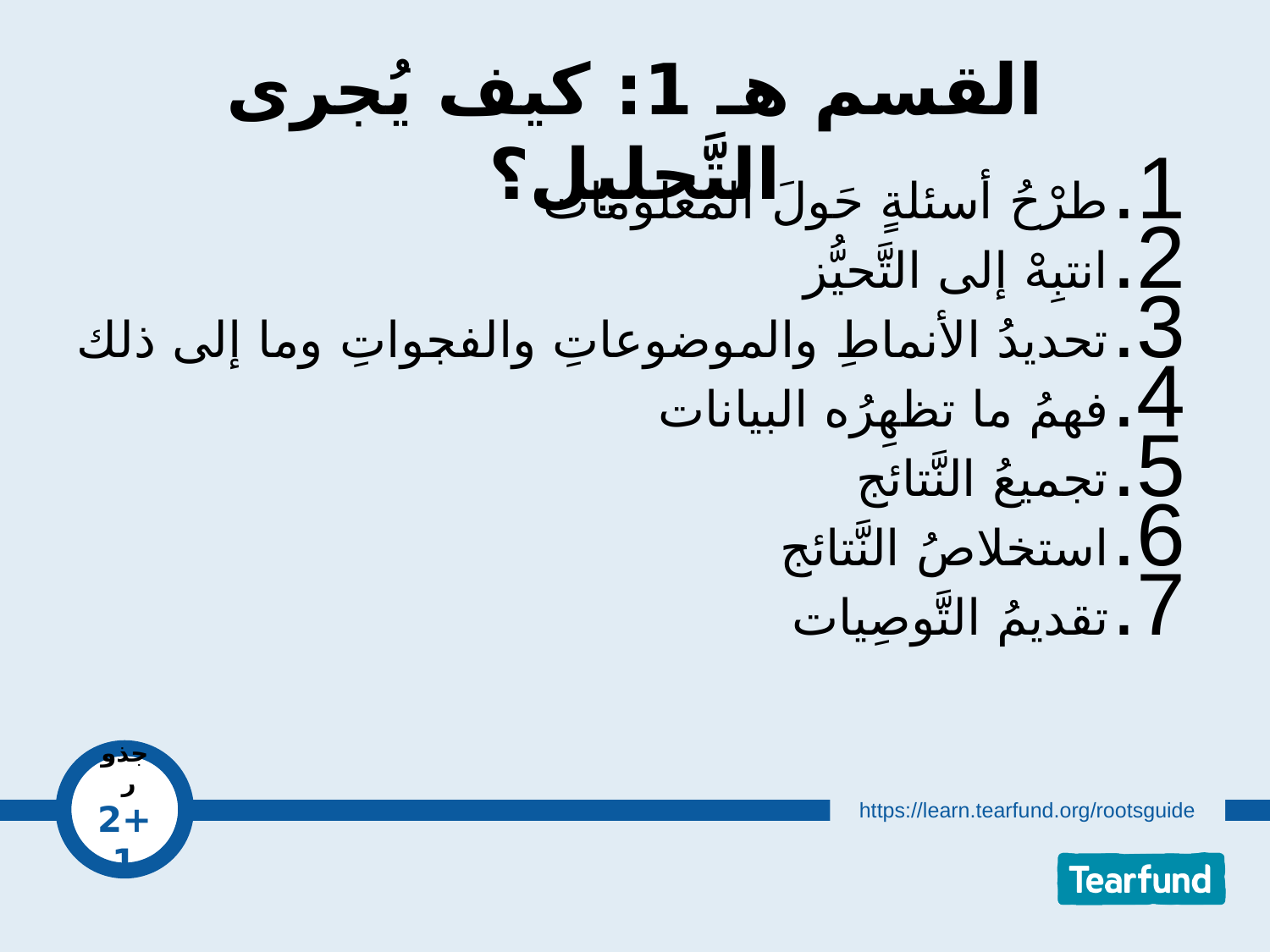

# القسم هـ 1: كيف يُجرى التَّحليل؟
طرْحُ أسئلةٍ حَولَ المعلومات
انتبِهْ إلى التَّحيُّز
تحديدُ الأنماطِ والموضوعاتِ والفجواتِ وما إلى ذلك
فهمُ ما تظهِرُه البيانات
تجميعُ النَّتائج
استخلاصُ النَّتائج
تقديمُ التَّوصِيات